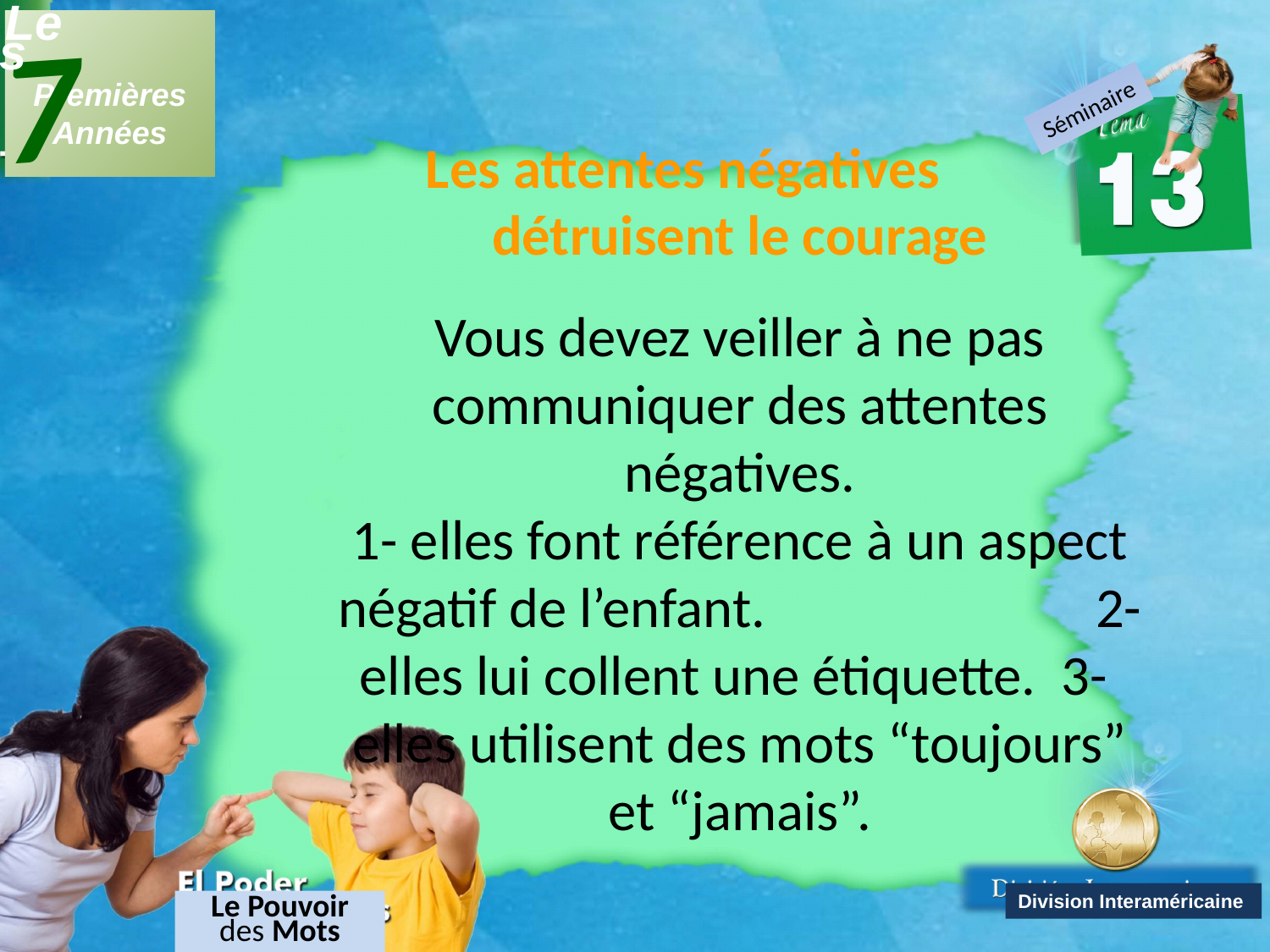

7
Les
         Premières
Années
Séminaire
Les attentes négatives          détruisent le courage

Vous devez veiller à ne pas communiquer des attentes négatives.
1- elles font référence à un aspect négatif de l’enfant.                          2- elles lui collent une étiquette.  3-  elles utilisent des mots “toujours” et “jamais”.
Division Interaméricaine
Le Pouvoir des Mots